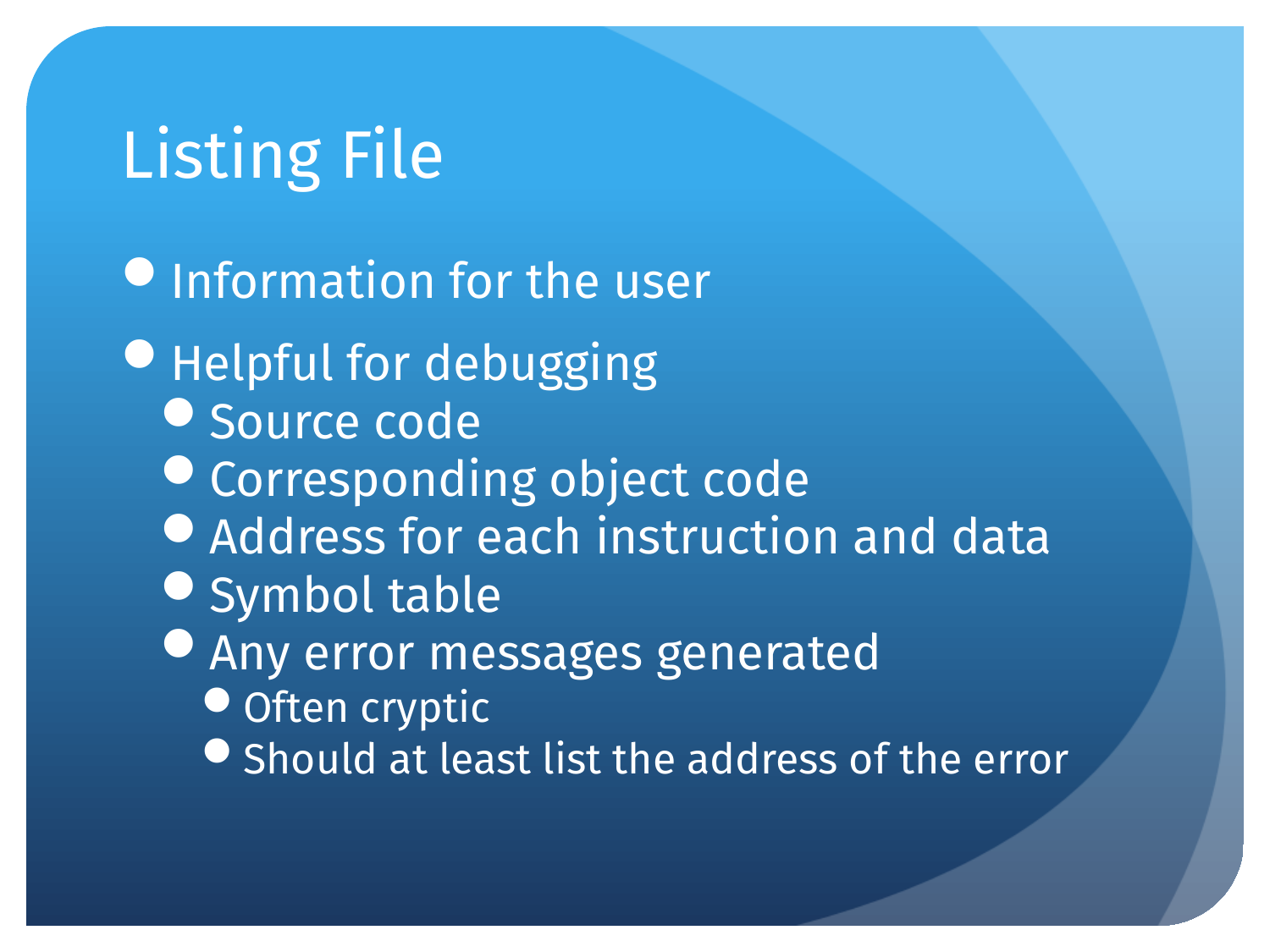

# Listing File
Information for the user
Helpful for debugging
Source code
Corresponding object code
Address for each instruction and data
Symbol table
Any error messages generated
Often cryptic
Should at least list the address of the error